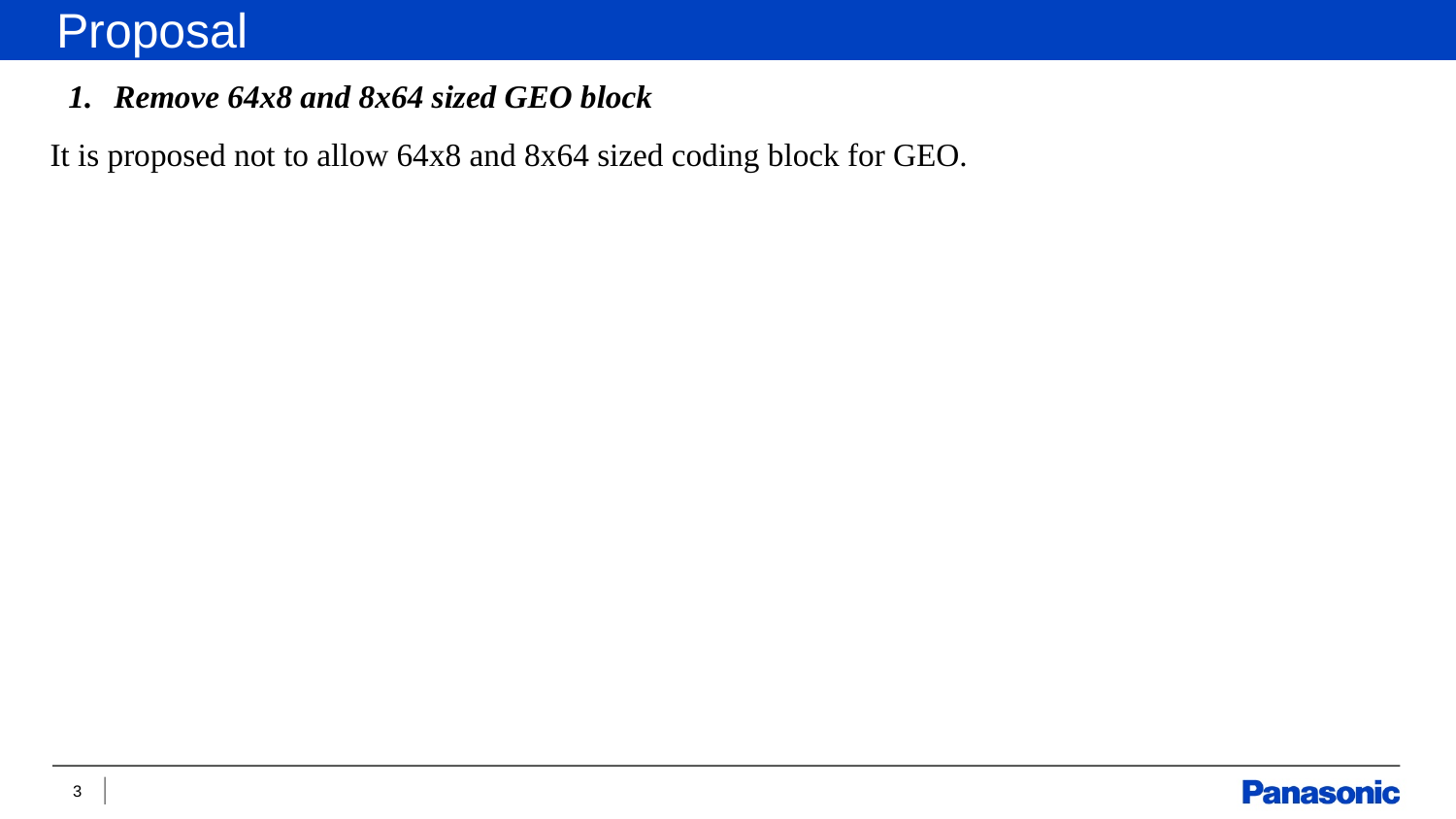

Proposal
Remove 64x8 and 8x64 sized GEO block
It is proposed not to allow 64x8 and 8x64 sized coding block for GEO.